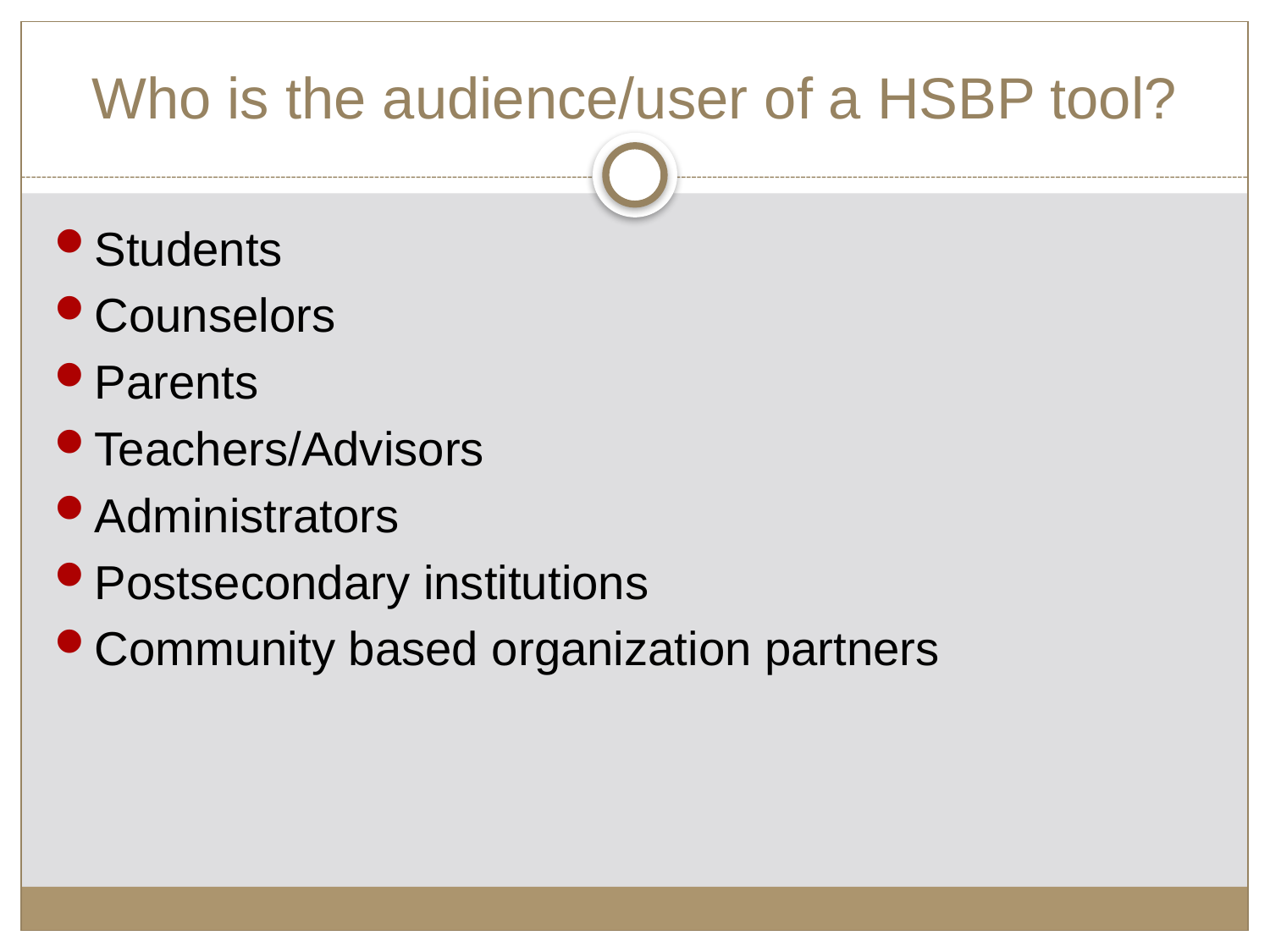

# Who is the audience/user of a HSBP tool?
Students
Counselors
Parents
Teachers/Advisors
Administrators
Postsecondary institutions
Community based organization partners